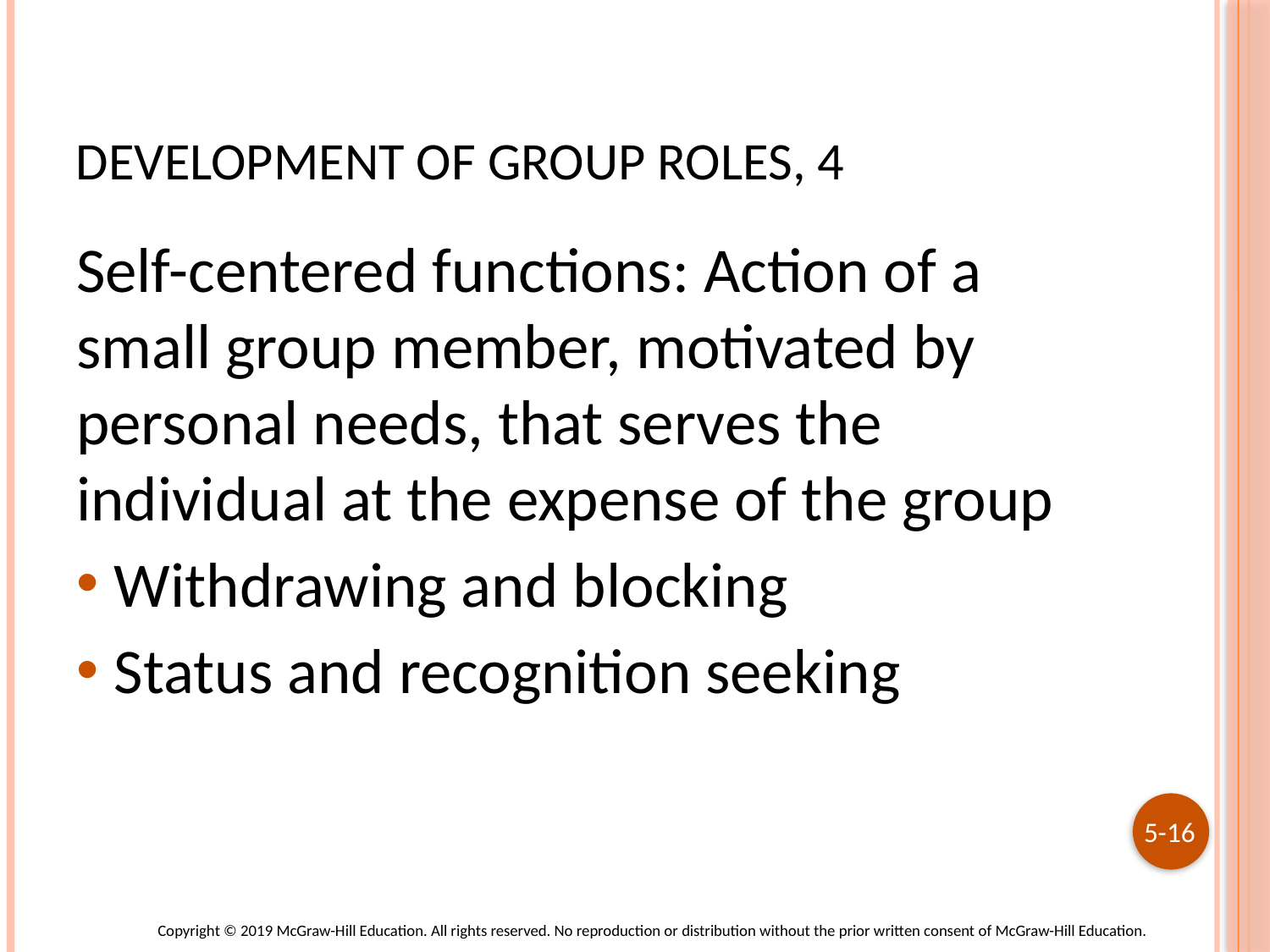

# Development of Group Roles, 4
Self-centered functions: Action of a small group member, motivated by personal needs, that serves the individual at the expense of the group
Withdrawing and blocking
Status and recognition seeking